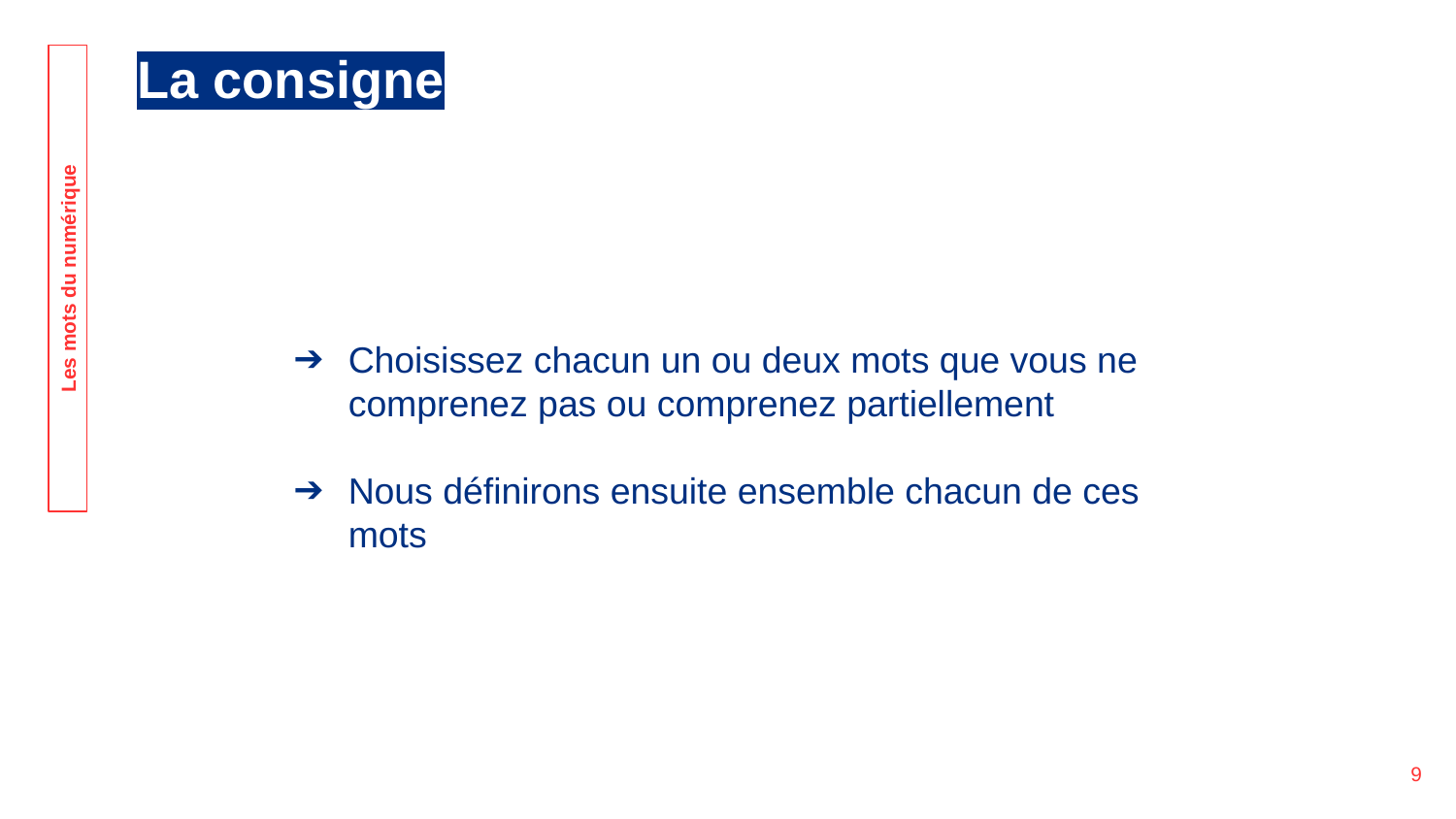

La consigne
Choisissez chacun un ou deux mots que vous ne comprenez pas ou comprenez partiellement
Nous définirons ensuite ensemble chacun de ces mots
Les mots du numérique
9